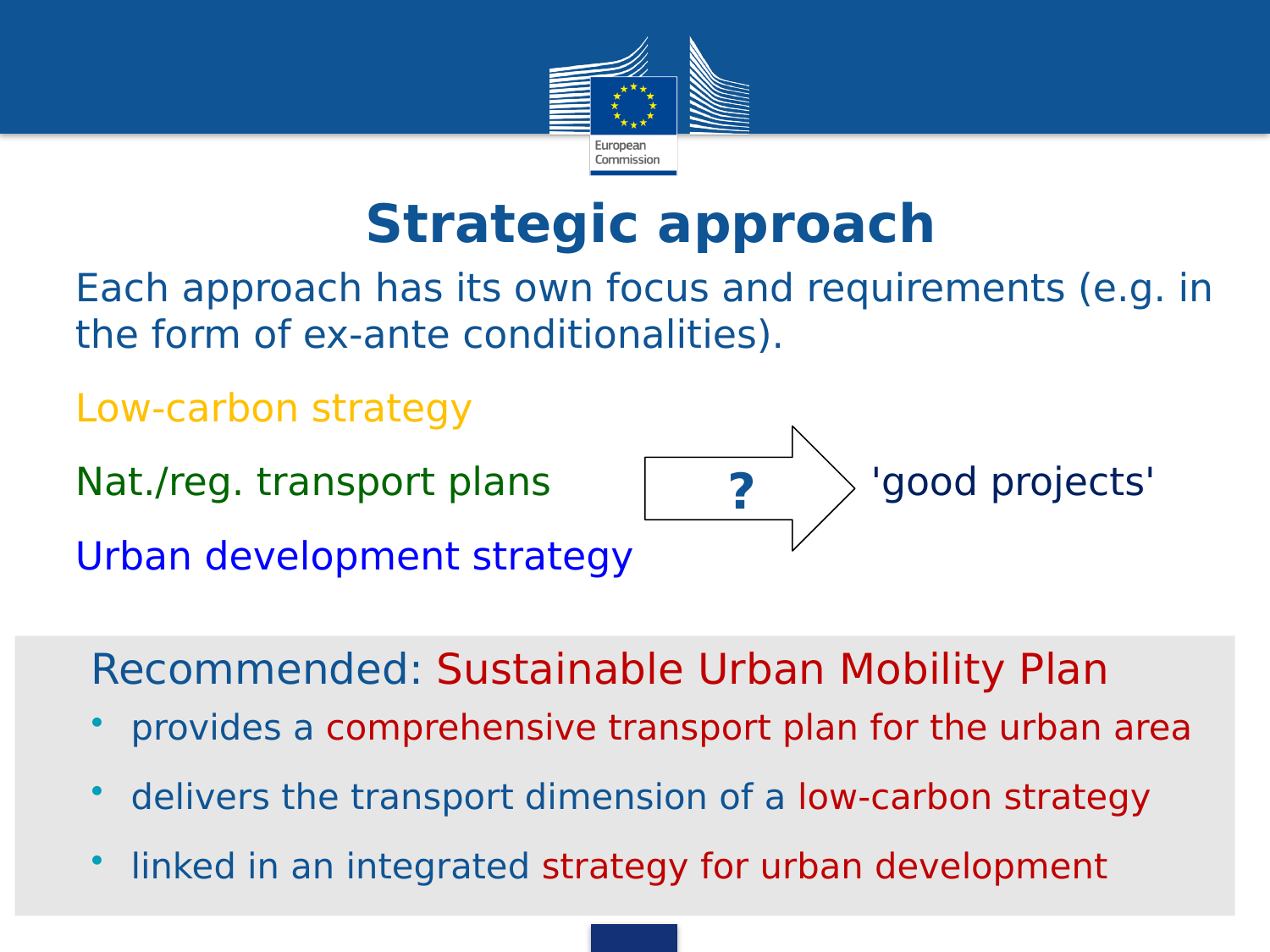

# Strategic approach
Each approach has its own focus and requirements (e.g. in the form of ex-ante conditionalities).

Low-carbon strategy

Nat./reg. transport plans                          'good projects'

Urban development strategy

?
Recommended: Sustainable Urban Mobility Plan

provides a comprehensive transport plan for the urban area

delivers the transport dimension of a low-carbon strategy

linked in an integrated strategy for urban development